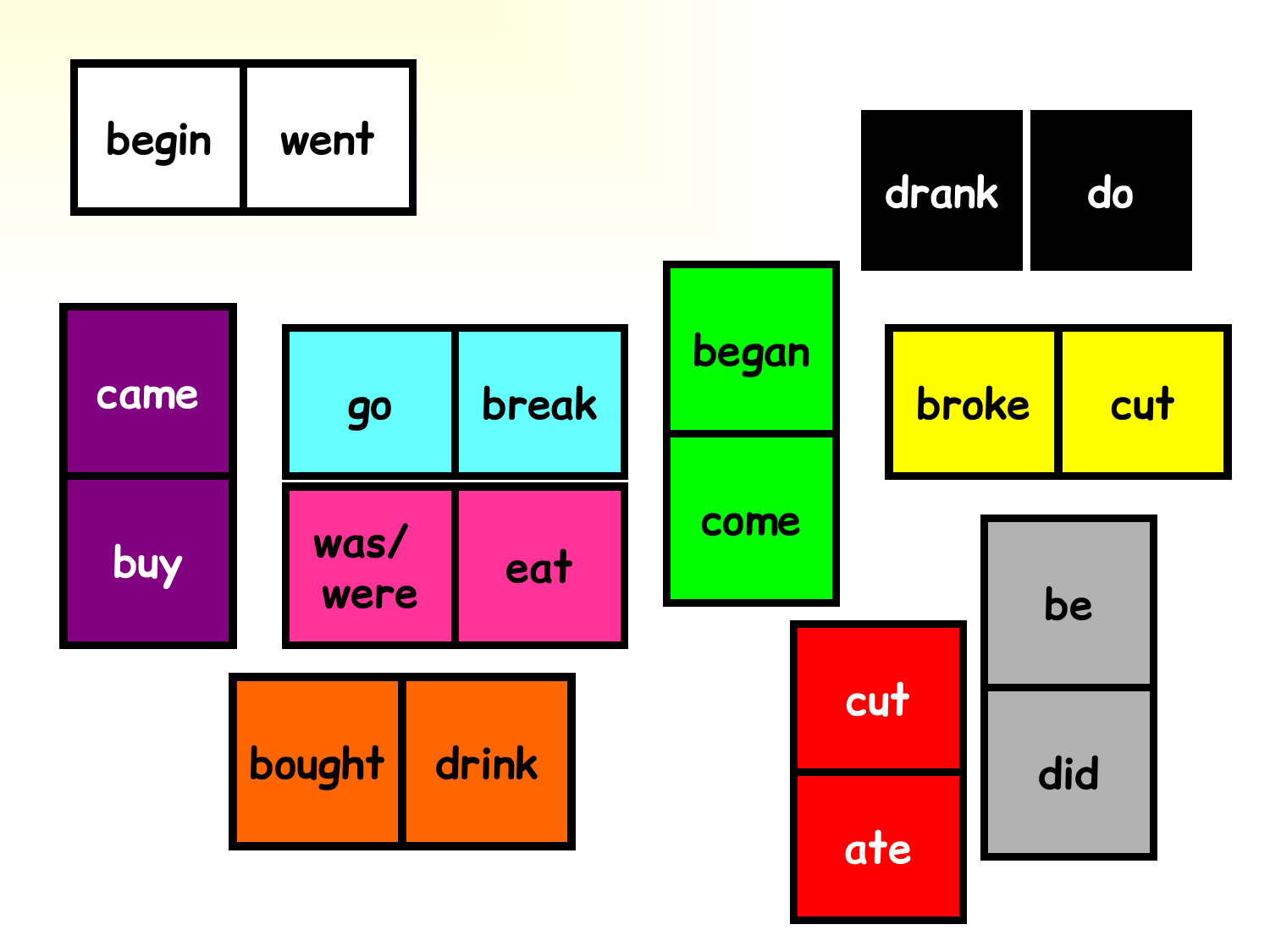

begin

went

drank

do
go
break
broke
cut
come
began
buy
came
was/
were
eat
did
be

bought

drink
ate
cut